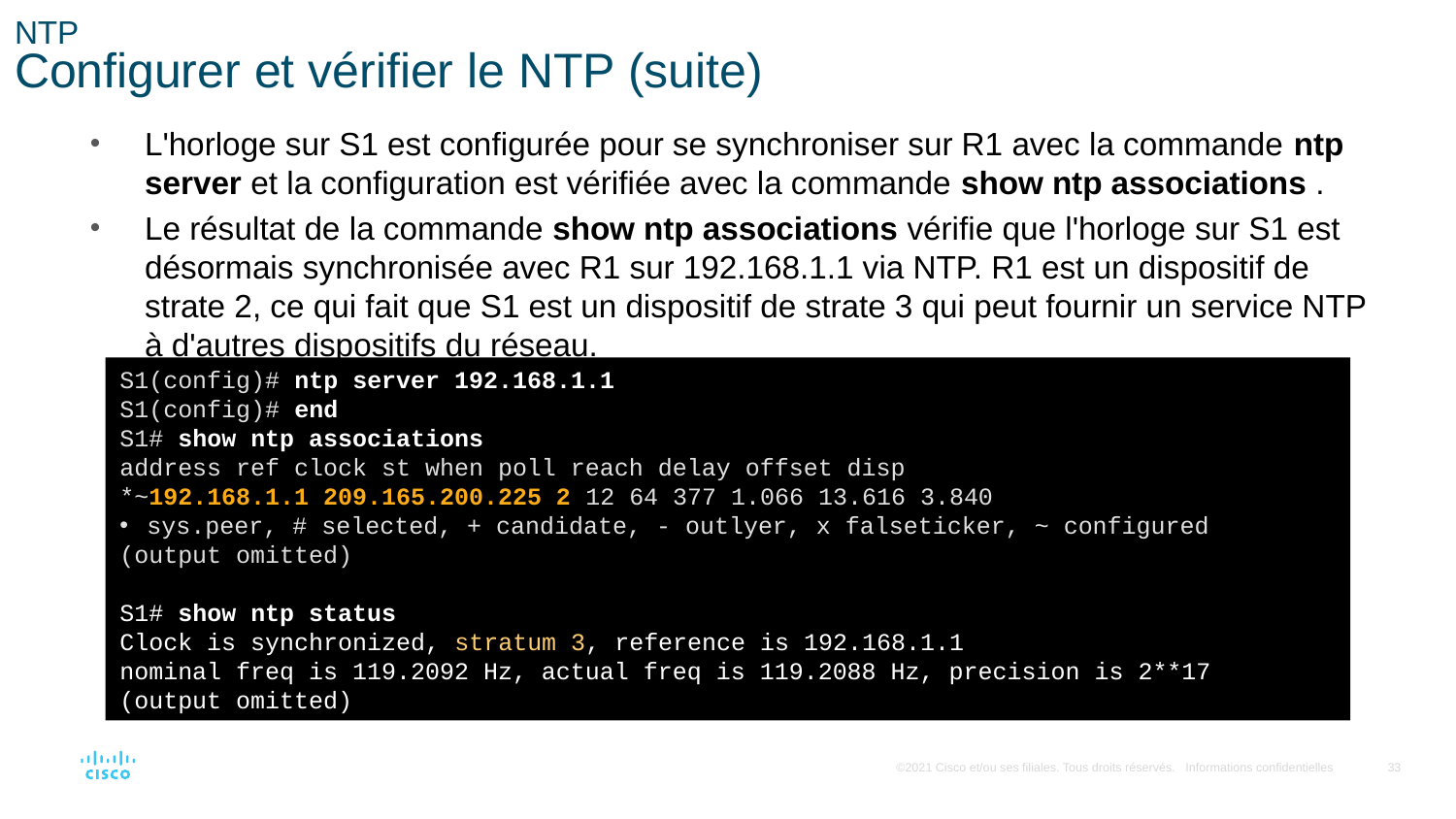

# NTP Configurer et vérifier le NTP (suite)
L'horloge sur S1 est configurée pour se synchroniser sur R1 avec la commande ntp server et la configuration est vérifiée avec la commande show ntp associations .
Le résultat de la commande show ntp associations vérifie que l'horloge sur S1 est désormais synchronisée avec R1 sur 192.168.1.1 via NTP. R1 est un dispositif de strate 2, ce qui fait que S1 est un dispositif de strate 3 qui peut fournir un service NTP à d'autres dispositifs du réseau.
S1(config)# ntp server 192.168.1.1
S1(config)# end
S1# show ntp associations
address ref clock st when poll reach delay offset disp
*~192.168.1.1 209.165.200.225 2 12 64 377 1.066 13.616 3.840
sys.peer, # selected, + candidate, - outlyer, x falseticker, ~ configured
(output omitted)

S1# show ntp status
Clock is synchronized, stratum 3, reference is 192.168.1.1
nominal freq is 119.2092 Hz, actual freq is 119.2088 Hz, precision is 2**17
(output omitted)